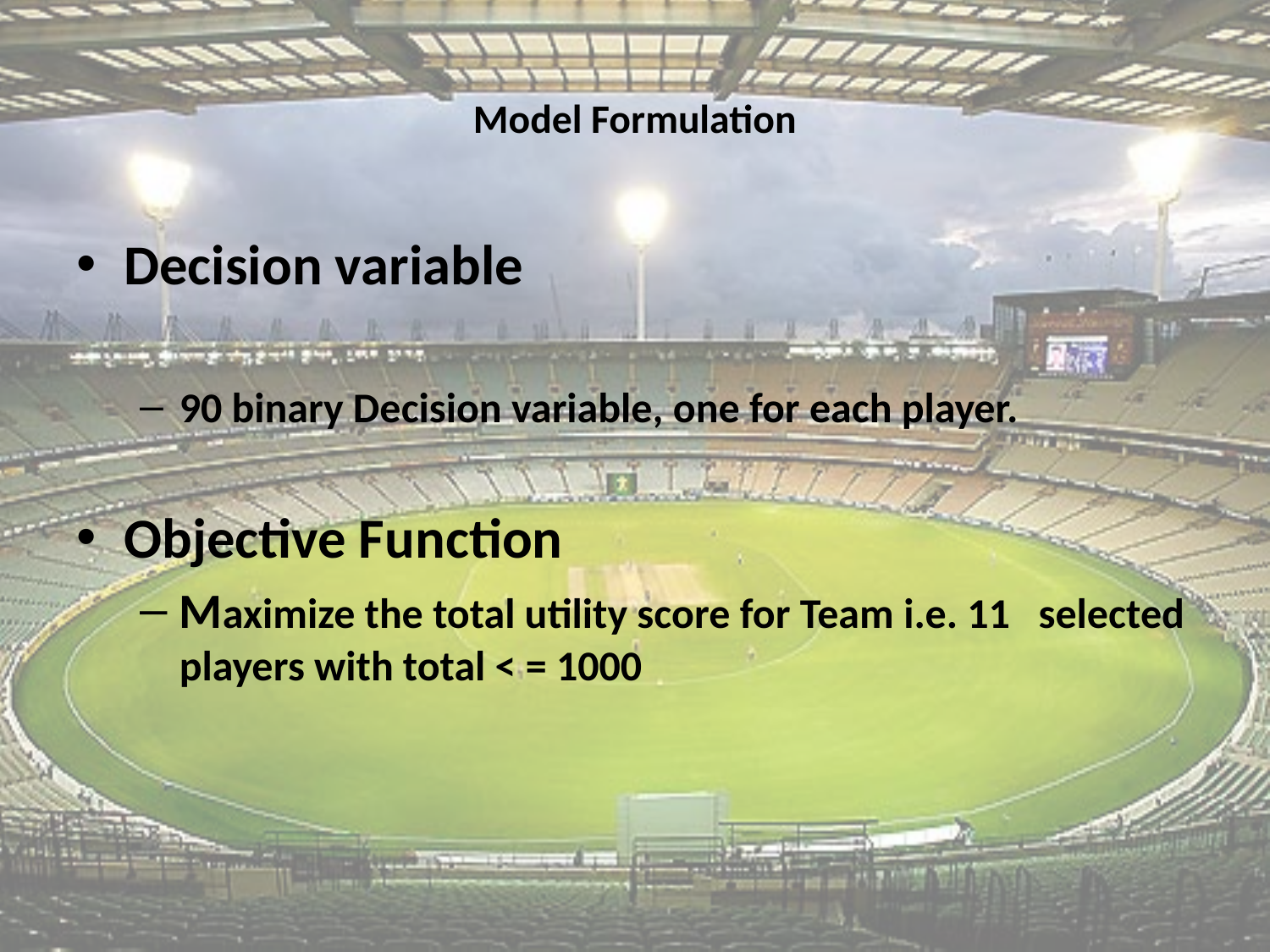

# Model Formulation
Decision variable

90 binary Decision variable, one for each player.

Objective Function
Maximize the total utility score for Team i.e. 11   selected players with total < = 1000